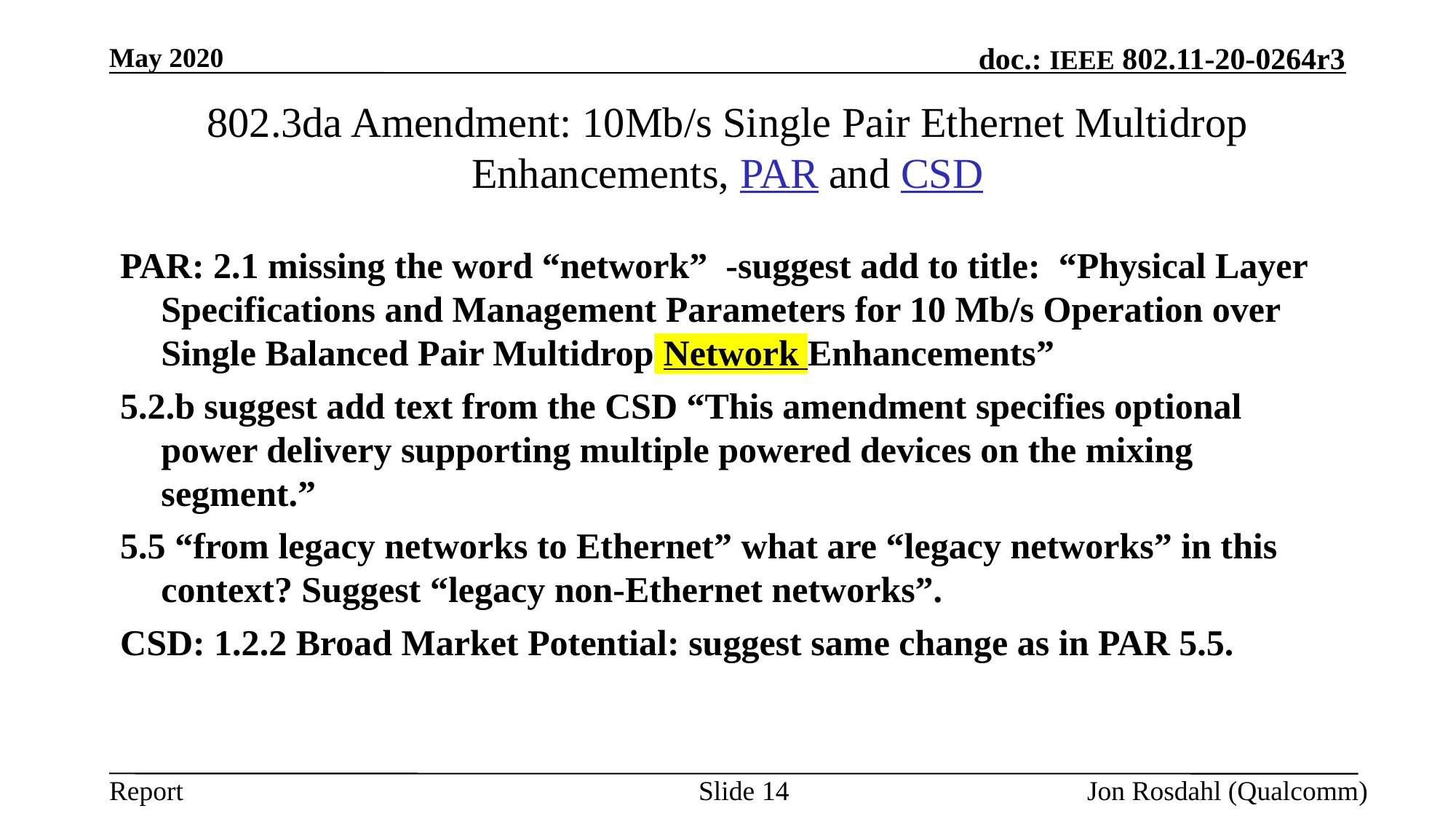

May 2020
# 802.3da Amendment: 10Mb/s Single Pair Ethernet Multidrop Enhancements, PAR and CSD
PAR: 2.1 missing the word “network”  -suggest add to title:  “Physical Layer Specifications and Management Parameters for 10 Mb/s Operation over Single Balanced Pair Multidrop Network Enhancements”
5.2.b suggest add text from the CSD “This amendment specifies optional power delivery supporting multiple powered devices on the mixing segment.”
5.5 “from legacy networks to Ethernet” what are “legacy networks” in this context? Suggest “legacy non-Ethernet networks”.
CSD: 1.2.2 Broad Market Potential: suggest same change as in PAR 5.5.

Slide 14
Jon Rosdahl (Qualcomm)